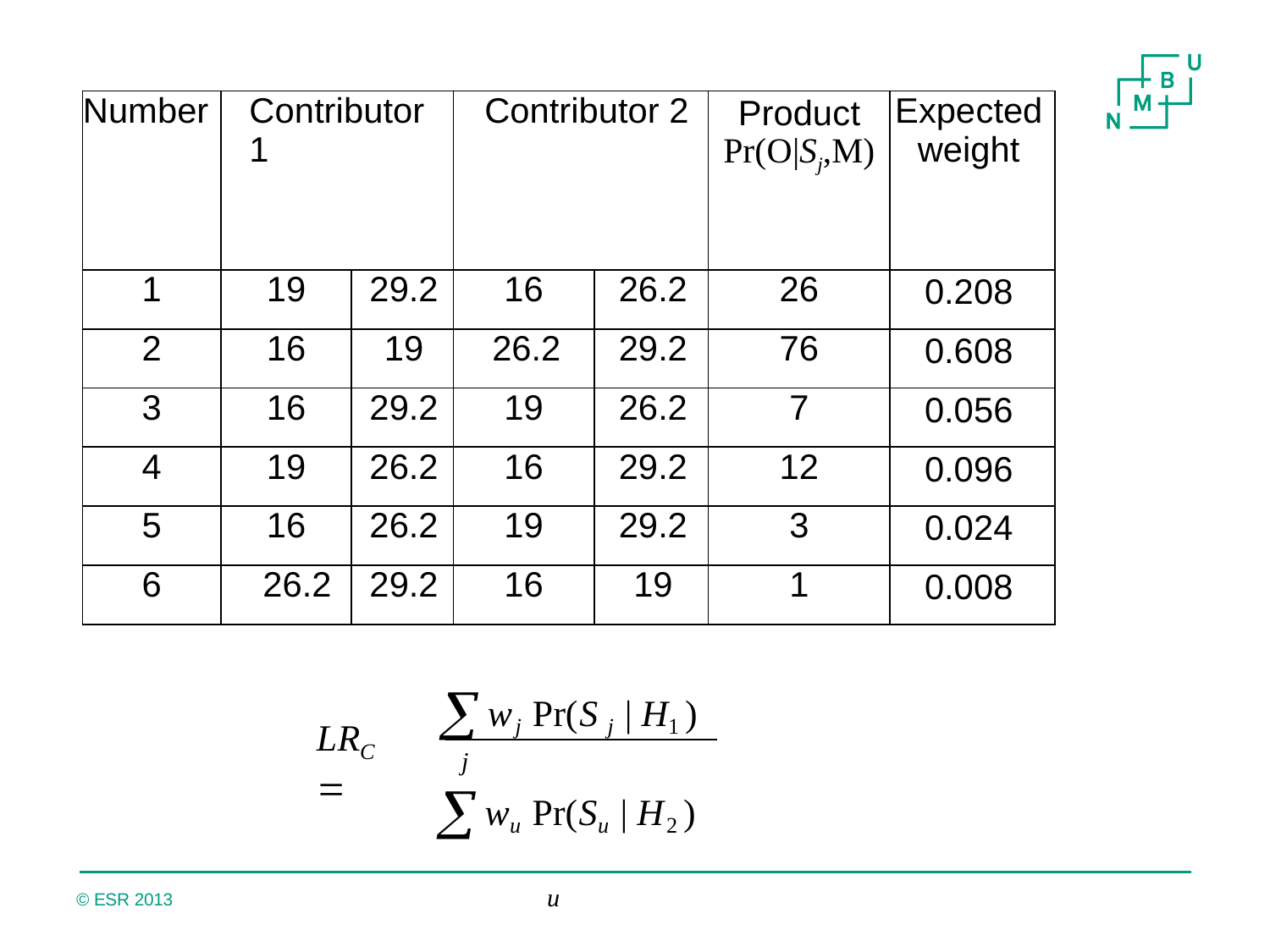

| Number | Contributor 1 |  | Contributor 2 |  | Product Pr(O|Sj,M) | Expected weight |
| --- | --- | --- | --- | --- | --- | --- |
| 1 | 19 | 29.2 | 16 | 26.2 | 26 | 0.208 |
| 2 | 16 | 19 | 26.2 | 29.2 | 76 | 0.608 |
| 3 | 16 | 29.2 | 19 | 26.2 | 7 | 0.056 |
| 4 | 19 | 26.2 | 16 | 29.2 | 12 | 0.096 |
| 5 | 16 | 26.2 | 19 | 29.2 | 3 | 0.024 |
| 6 | 26.2 | 29.2 | 16 | 19 | 1 | 0.008 |
∑wj  Pr(S j  | H1 )
j
∑wu  Pr(Su  | H2 )
LRC  =

u
© ESR 2013